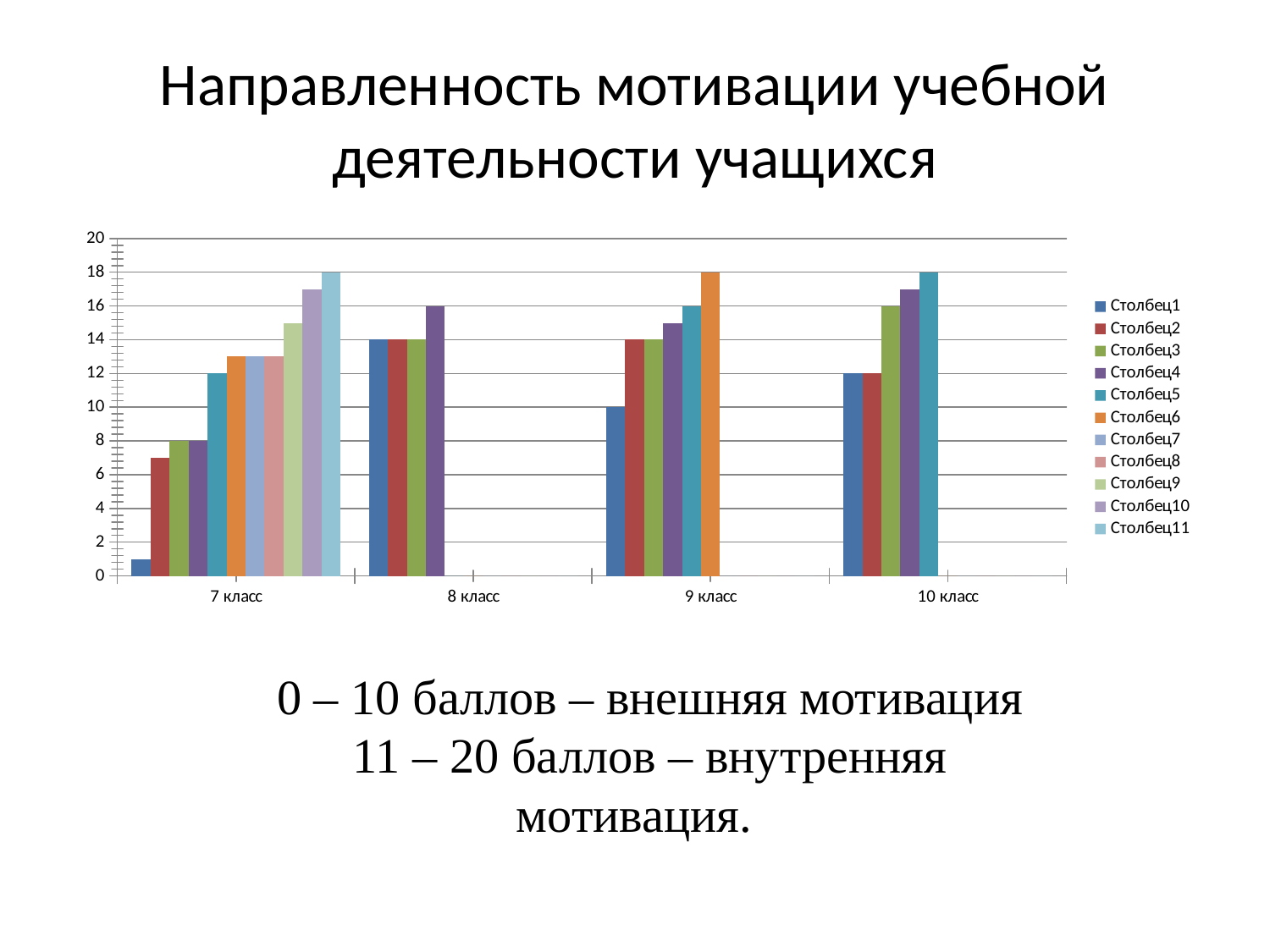

# Направленность мотивации учебной деятельности учащихся

### Chart

| Category | Столбец1 | Столбец2 | Столбец3 | Столбец4 | Столбец5 | Столбец6 | Столбец7 | Столбец8 | Столбец9 | Столбец10 | Столбец11 |
|---|---|---|---|---|---|---|---|---|---|---|---|
| 7 класс | 1.0 | 7.0 | 8.0 | 8.0 | 12.0 | 13.0 | 13.0 | 13.0 | 15.0 | 17.0 | 18.0 |
| 8 класс | 14.0 | 14.0 | 14.0 | 16.0 | None | None | None | None | None | None | None |
| 9 класс | 10.0 | 14.0 | 14.0 | 15.0 | 16.0 | 18.0 | None | None | None | None | None |
| 10 класс | 12.0 | 12.0 | 16.0 | 17.0 | 18.0 | None | None | None | None | None | None |
0 – 10 баллов – внешняя мотивация
11 – 20 баллов – внутренняя мотивация.